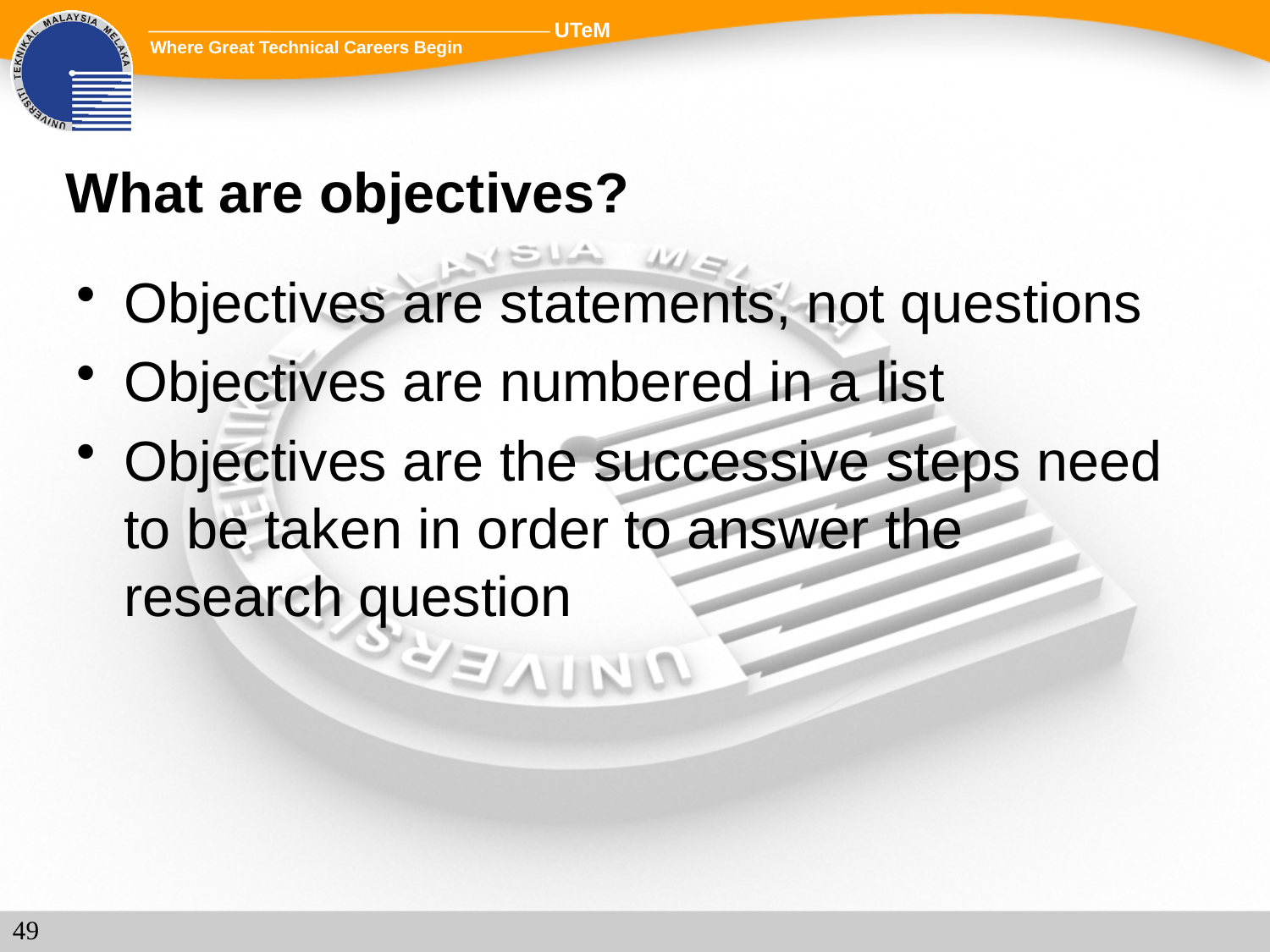

# What are objectives?
Objectives are statements, not questions
Objectives are numbered in a list
Objectives are the successive steps need to be taken in order to answer the research question